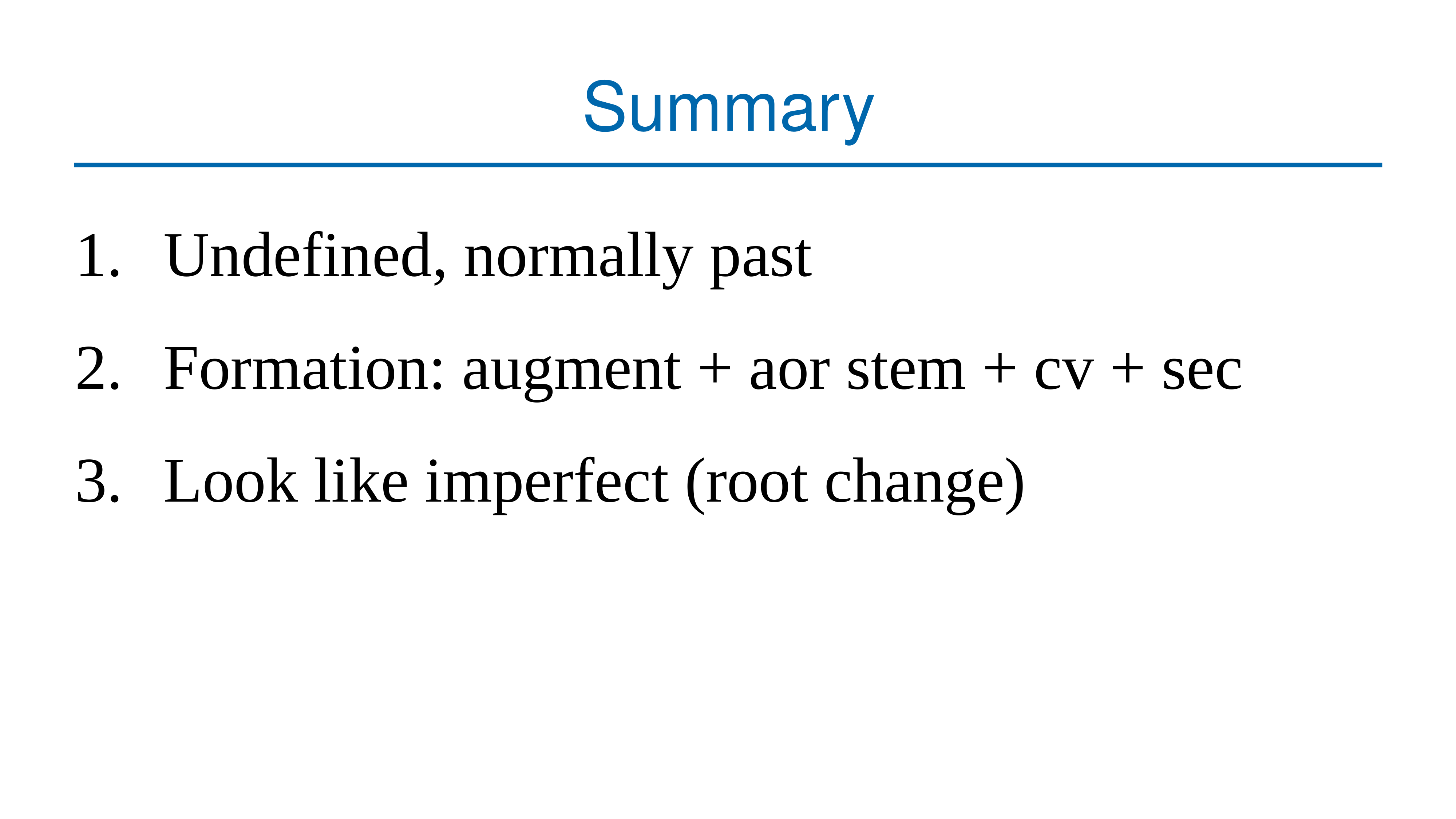

# Summary
Undefined, normally past
Formation: augment + aor stem + cv + sec
Look like imperfect (root change)